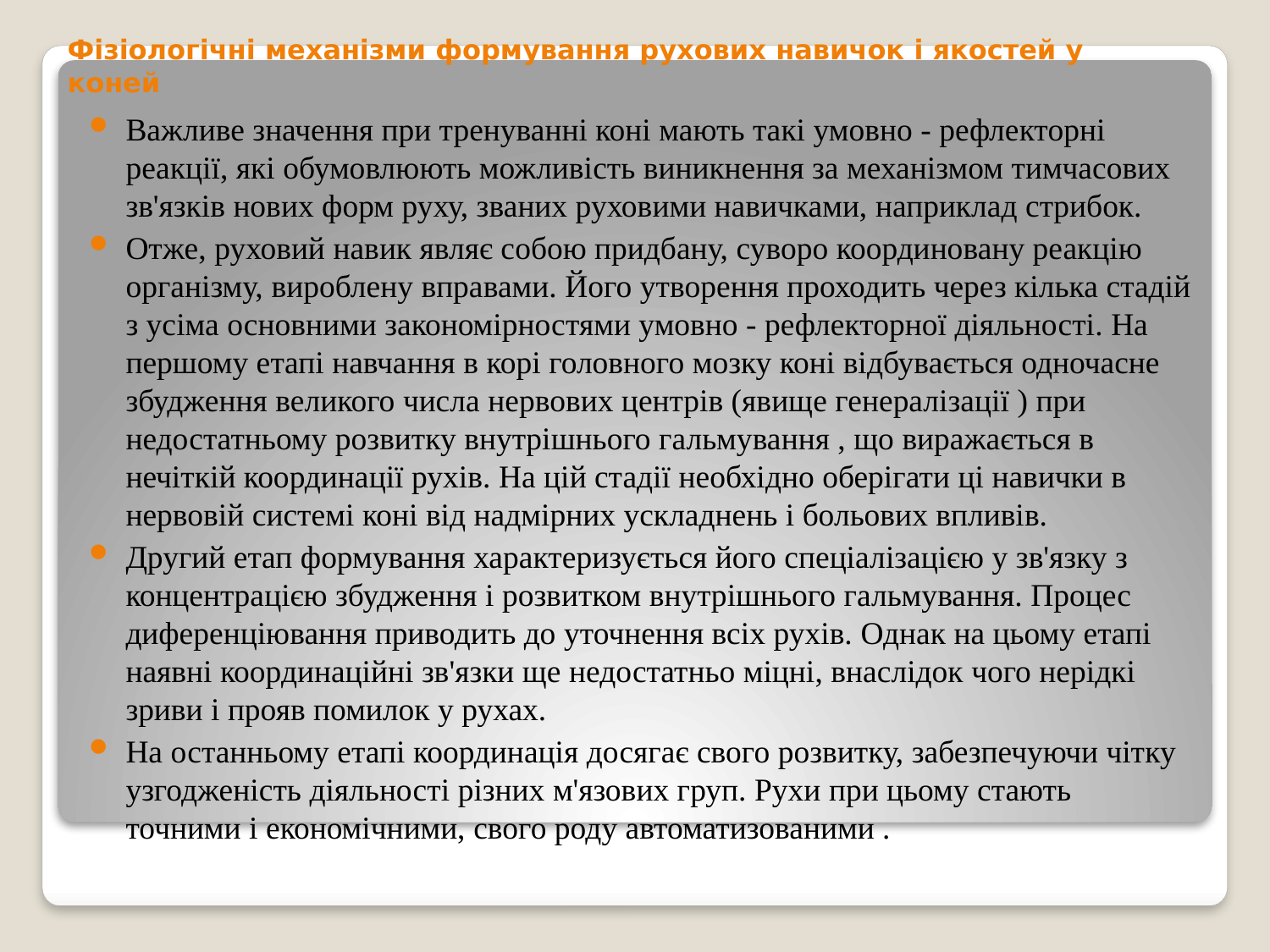

# Фізіологічні механізми формування рухових навичок і якостей у коней
Важливе значення при тренуванні коні мають такі умовно - рефлекторні реакції, які обумовлюють можливість виникнення за механізмом тимчасових зв'язків нових форм руху, званих руховими навичками, наприклад стрибок.
Отже, руховий навик являє собою придбану, суворо координовану реакцію організму, вироблену вправами. Його утворення проходить через кілька стадій з усіма основними закономірностями умовно - рефлекторної діяльності. На першому етапі навчання в корі головного мозку коні відбувається одночасне збудження великого числа нервових центрів (явище генералізації ) при недостатньому розвитку внутрішнього гальмування , що виражається в нечіткій координації рухів. На цій стадії необхідно оберігати ці навички в нервовій системі коні від надмірних ускладнень і больових впливів.
Другий етап формування характеризується його спеціалізацією у зв'язку з концентрацією збудження і розвитком внутрішнього гальмування. Процес диференціювання приводить до уточнення всіх рухів. Однак на цьому етапі наявні координаційні зв'язки ще недостатньо міцні, внаслідок чого нерідкі зриви і прояв помилок у рухах.
На останньому етапі координація досягає свого розвитку, забезпечуючи чітку узгодженість діяльності різних м'язових груп. Рухи при цьому стають точними і економічними, свого роду автоматизованими .